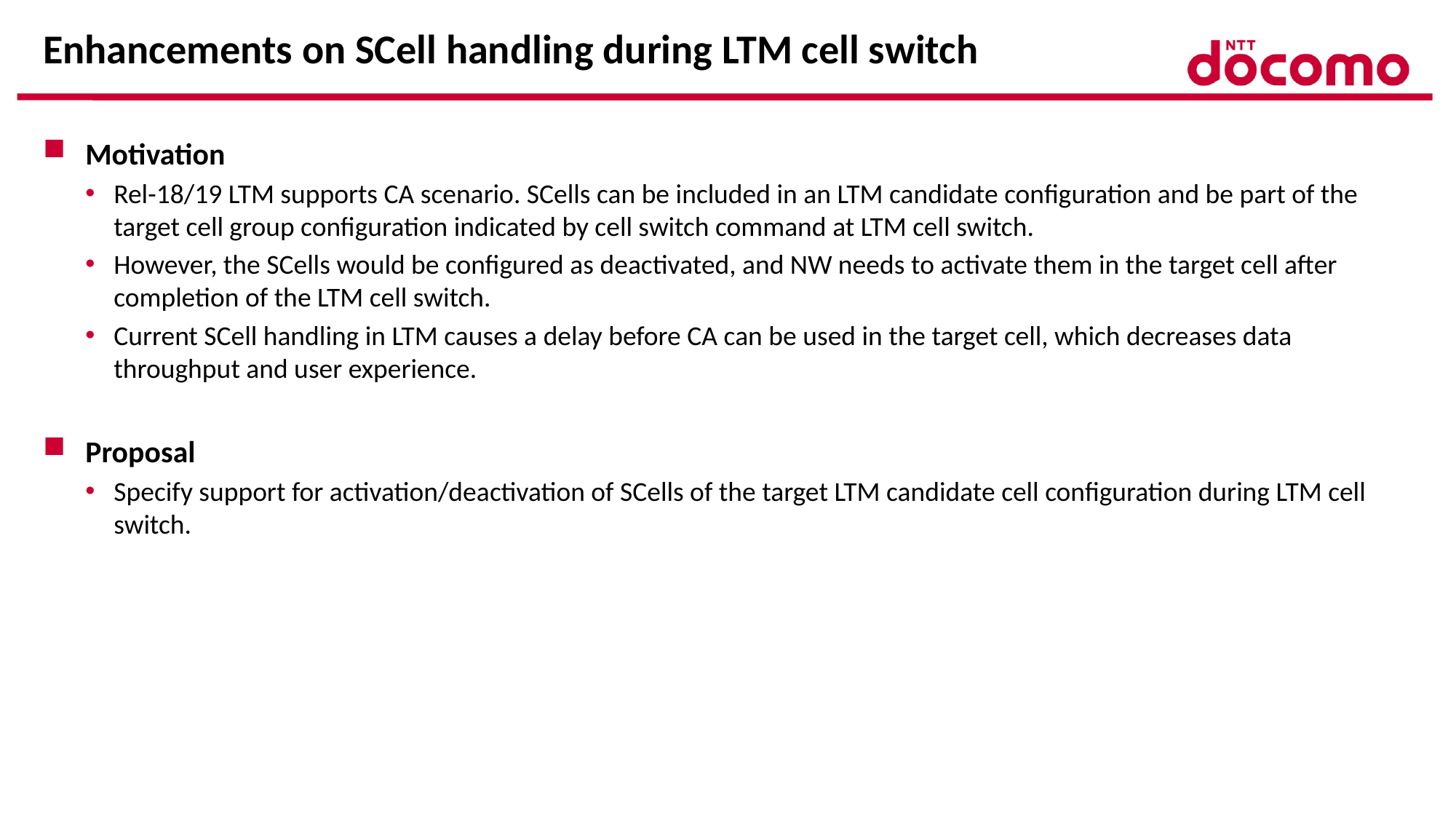

# Enhancements on SCell handling during LTM cell switch
Motivation
Rel-18/19 LTM supports CA scenario. SCells can be included in an LTM candidate configuration and be part of the target cell group configuration indicated by cell switch command at LTM cell switch.
However, the SCells would be configured as deactivated, and NW needs to activate them in the target cell after completion of the LTM cell switch.
Current SCell handling in LTM causes a delay before CA can be used in the target cell, which decreases data throughput and user experience.

Proposal
Specify support for activation/deactivation of SCells of the target LTM candidate cell configuration during LTM cell switch.